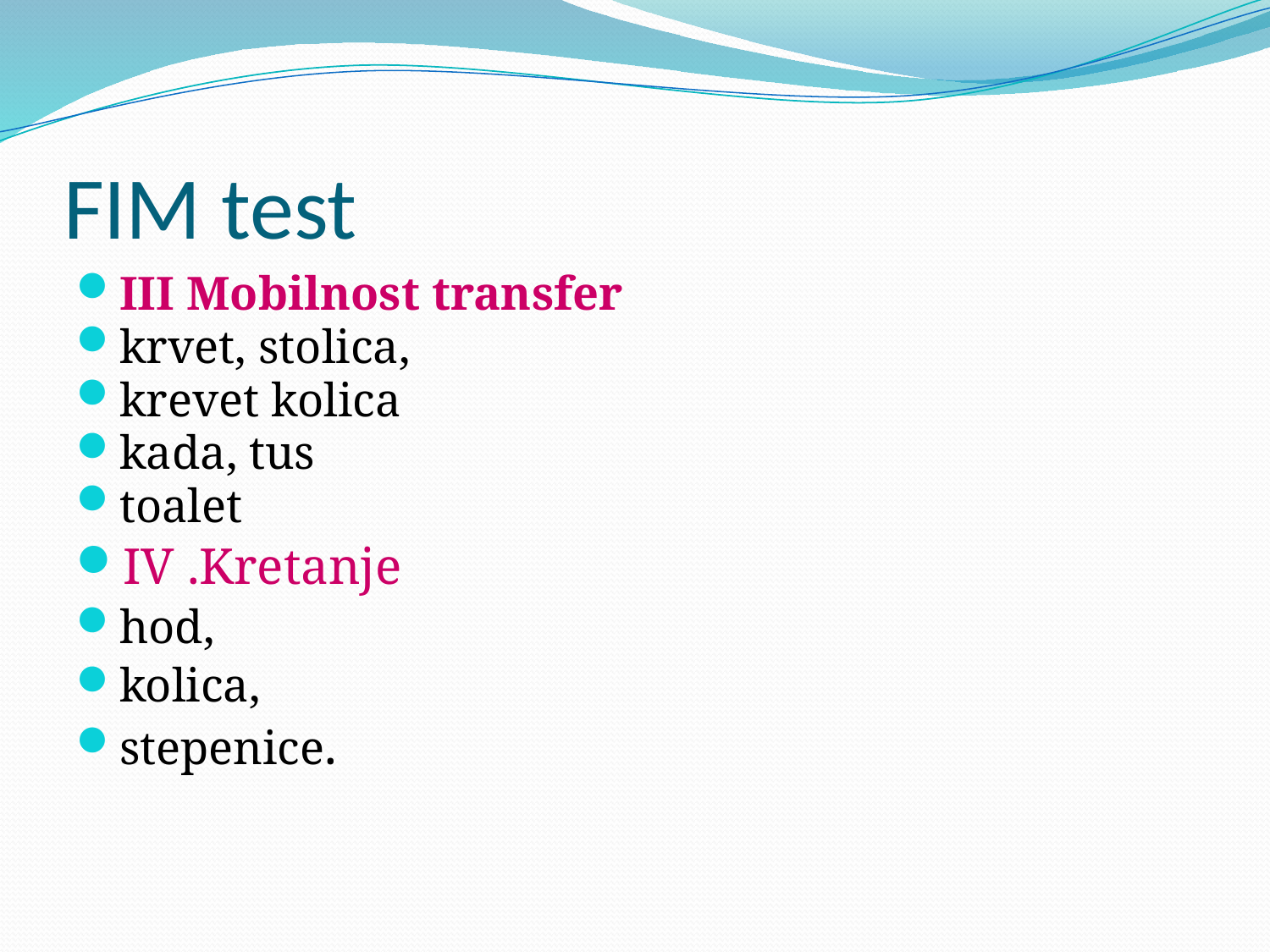

# FIM test
III Mobilnost transfer
krvet, stolica,
krevet kolica
kada, tus
toalet
IV .Kretanje
hod,
kolica,
stepenice.